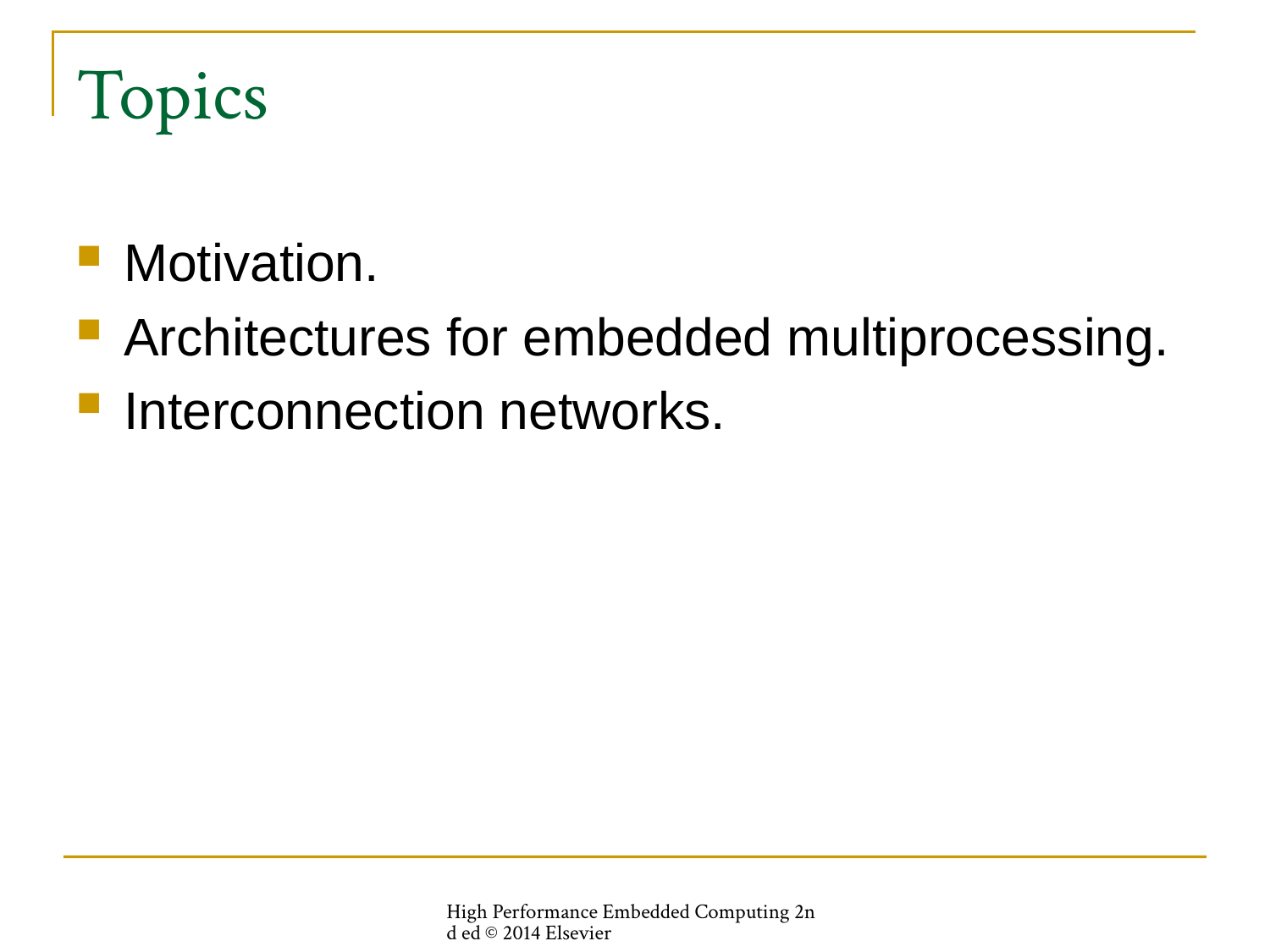

# Topics
Motivation.
Architectures for embedded multiprocessing.
Interconnection networks.
High Performance Embedded Computing 2nd ed © 2014 Elsevier